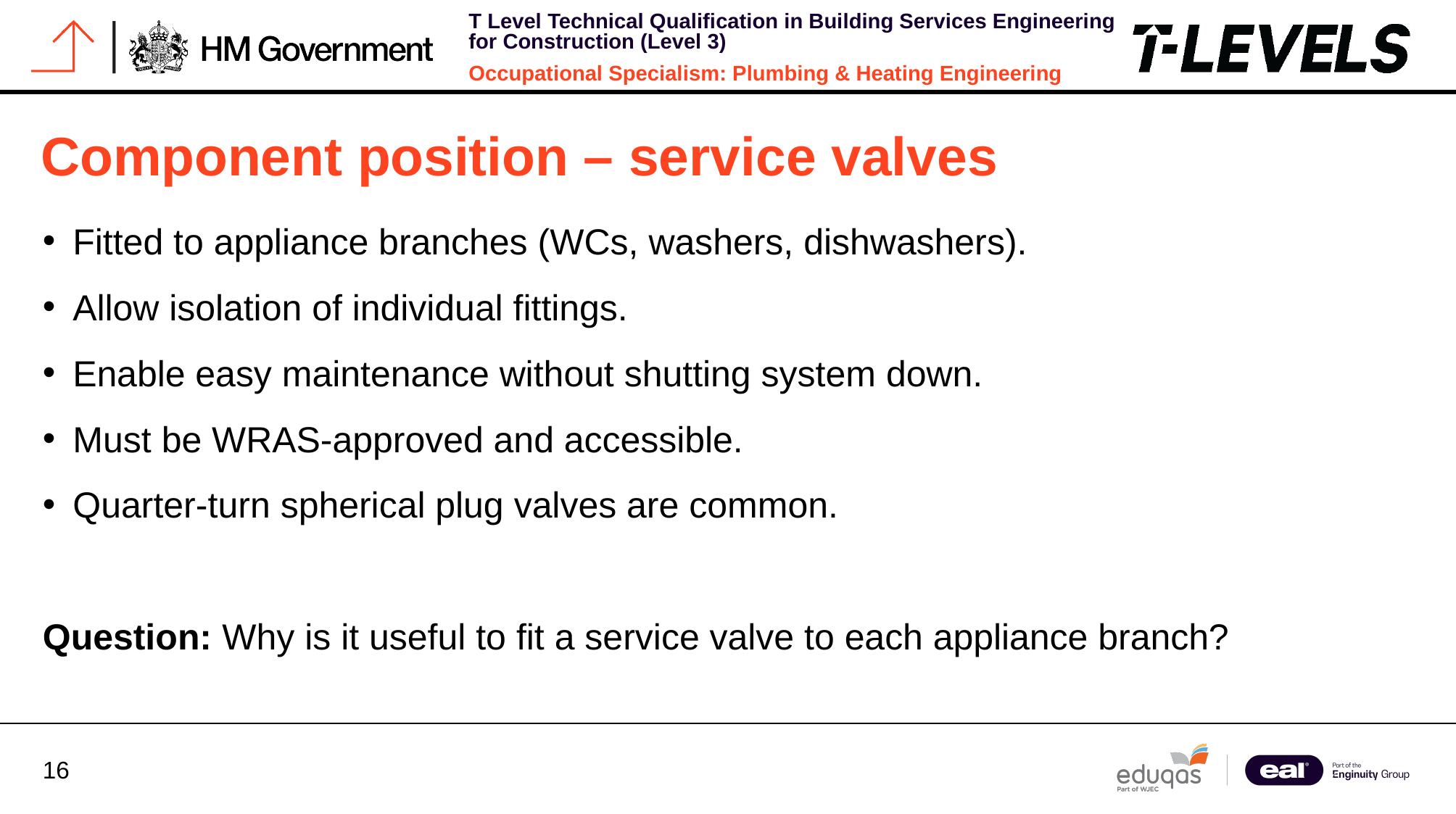

# Component position – service valves
Fitted to appliance branches (WCs, washers, dishwashers).
Allow isolation of individual fittings.
Enable easy maintenance without shutting system down.
Must be WRAS-approved and accessible.
Quarter-turn spherical plug valves are common.

Question: Why is it useful to fit a service valve to each appliance branch?